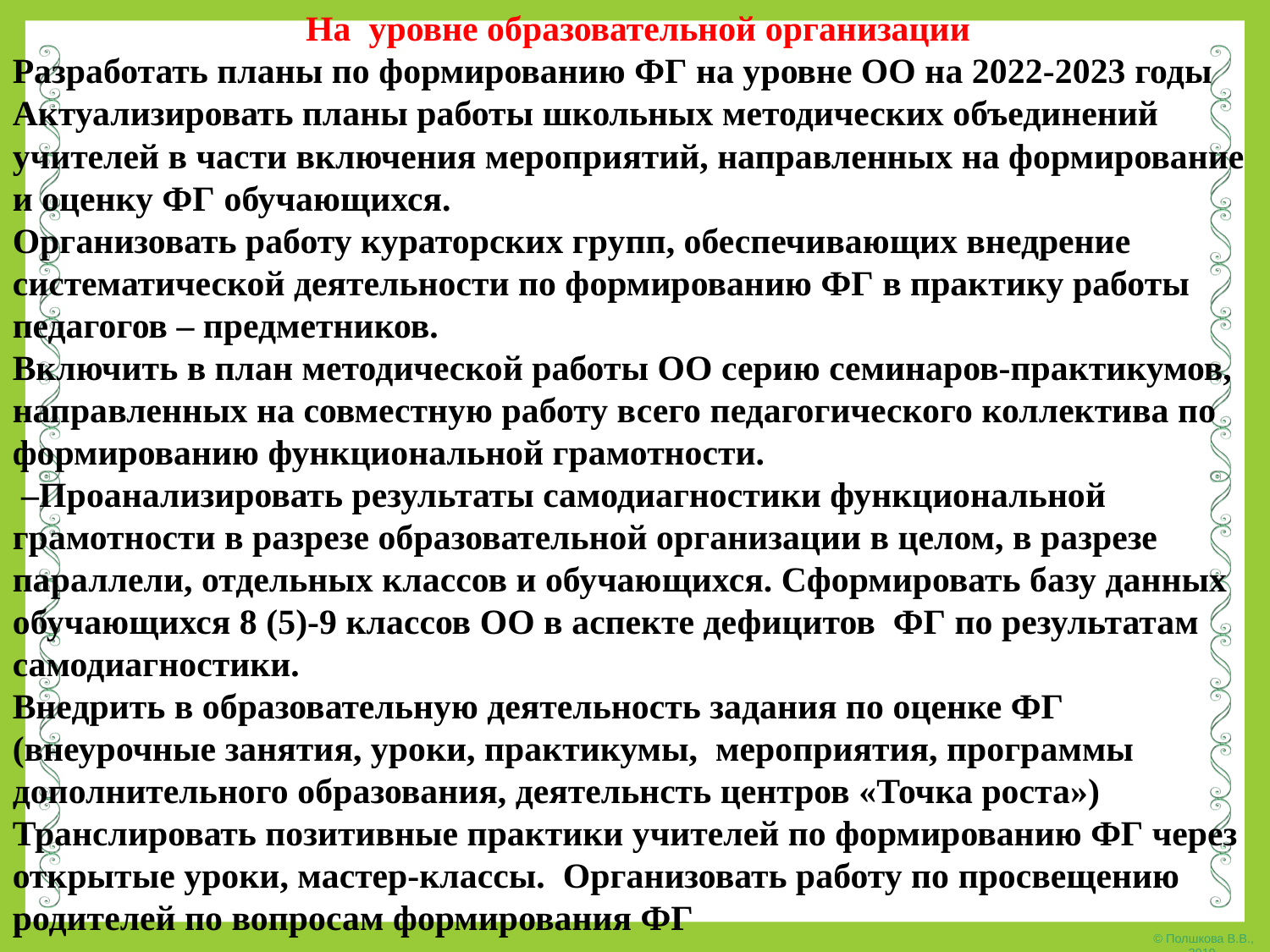

На  уровне образовательной организации
Разработать планы по формированию ФГ на уровне ОО на 2022-2023 годы
Актуализировать планы работы школьных методических объединений учителей в части включения мероприятий, направленных на формирование и оценку ФГ обучающихся.
Организовать работу кураторских групп, обеспечивающих внедрение систематической деятельности по формированию ФГ в практику работы педагогов – предметников.
Включить в план методической работы ОО серию семинаров-практикумов, направленных на совместную работу всего педагогического коллектива по формированию функциональной грамотности.
 –Проанализировать результаты самодиагностики функциональной грамотности в разрезе образовательной организации в целом, в разрезе параллели, отдельных классов и обучающихся. Сформировать базу данных обучающихся 8 (5)-9 классов ОО в аспекте дефицитов  ФГ по результатам самодиагностики.
Внедрить в образовательную деятельность задания по оценке ФГ  (внеурочные занятия, уроки, практикумы,  мероприятия, программы дополнительного образования, деятельнсть центров «Точка роста»)
Транслировать позитивные практики учителей по формированию ФГ через открытые уроки, мастер-классы.  Организовать работу по просвещению родителей по вопросам формирования ФГ